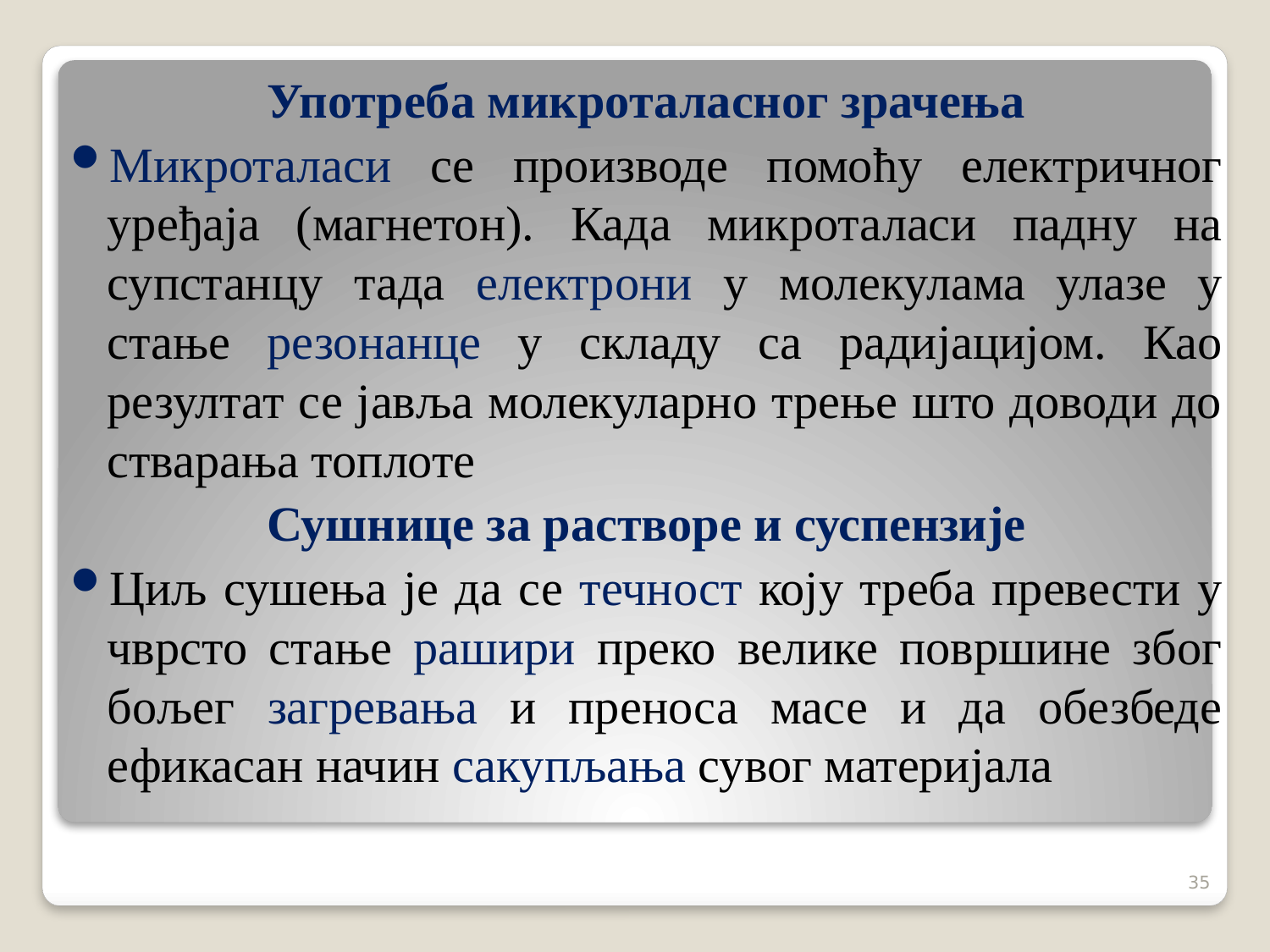

Употреба микроталасног зрачења
Микроталаси се производе помоћу електричног уређаја (магнетон). Када микроталаси падну на супстанцу тада електрони у молекулама улазе у стање резонанце у складу са радијацијом. Као резултат се јавља молекуларно трење што доводи до стварања топлоте
Сушнице за растворе и суспензије
Циљ сушења је да се течност коју треба превести у чврсто стање рашири преко велике површине због бољег загревања и преноса масе и да обезбеде ефикасан начин сакупљања сувог материјала

35